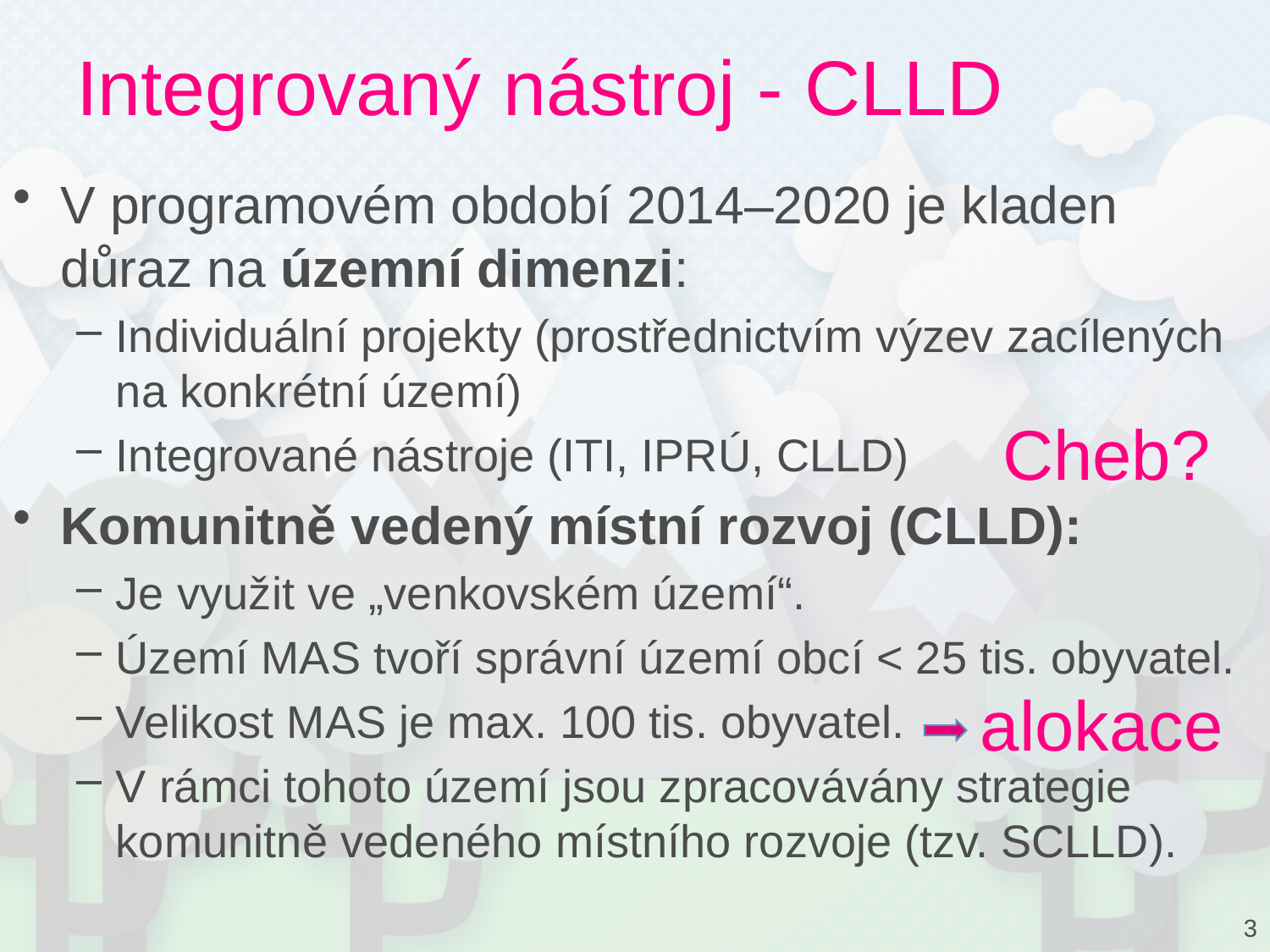

# Integrovaný nástroj - CLLD

V programovém období 2014–2020 je kladen důraz na územní dimenzi:
Individuální projekty (prostřednictvím výzev zacílených na konkrétní území)
Integrované nástroje (ITI, IPRÚ, CLLD)
Komunitně vedený místní rozvoj (CLLD):
Je využit ve „venkovském území“.
Území MAS tvoří správní území obcí < 25 tis. obyvatel.
Velikost MAS je max. 100 tis. obyvatel.
V rámci tohoto území jsou zpracovávány strategie komunitně vedeného místního rozvoje (tzv. SCLLD).

Cheb?
  alokace

3